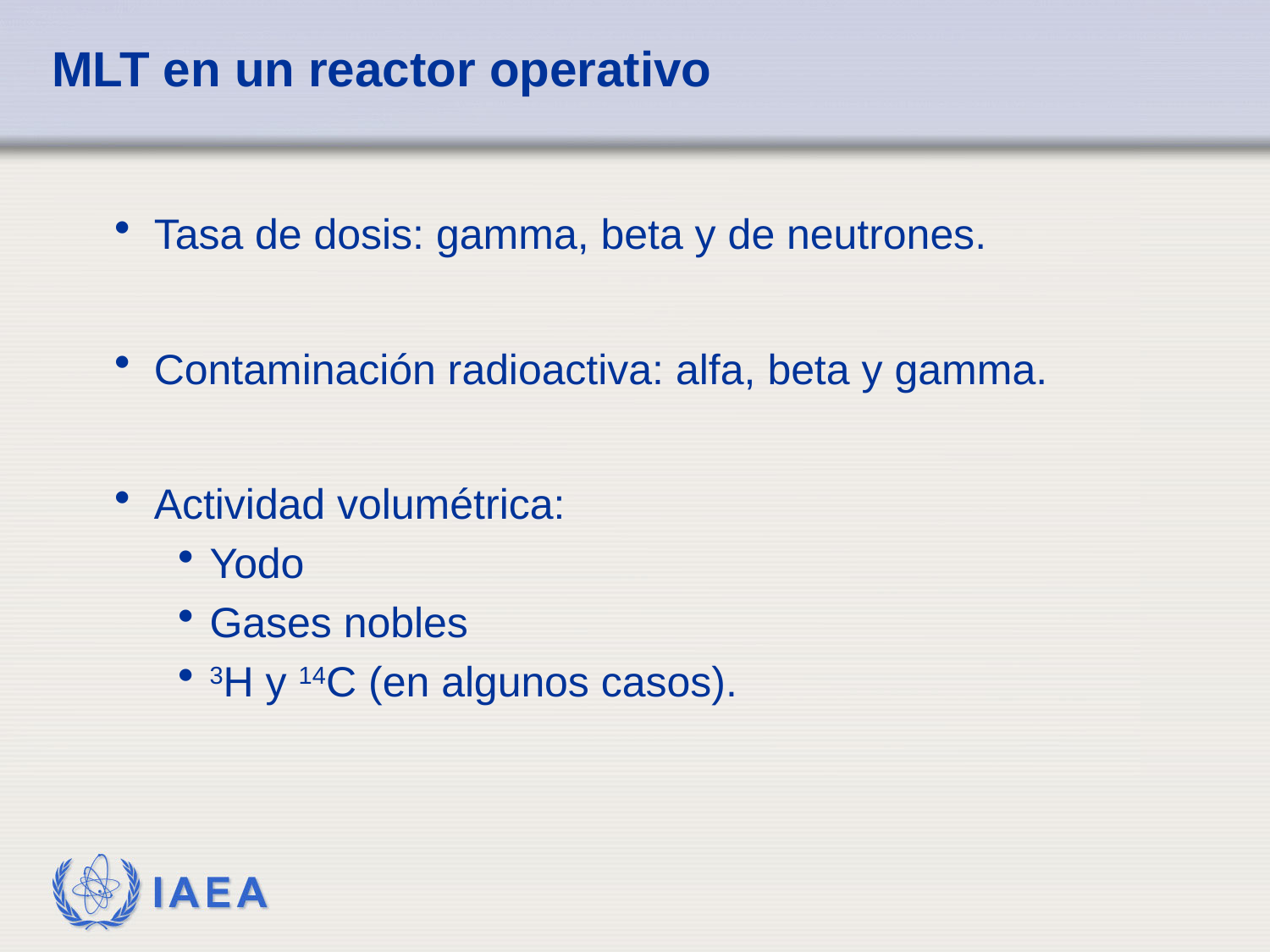

# MLT en un reactor operativo
Tasa de dosis: gamma, beta y de neutrones.

Contaminación radioactiva: alfa, beta y gamma.

Actividad volumétrica:
Yodo
Gases nobles
3H y 14C (en algunos casos).